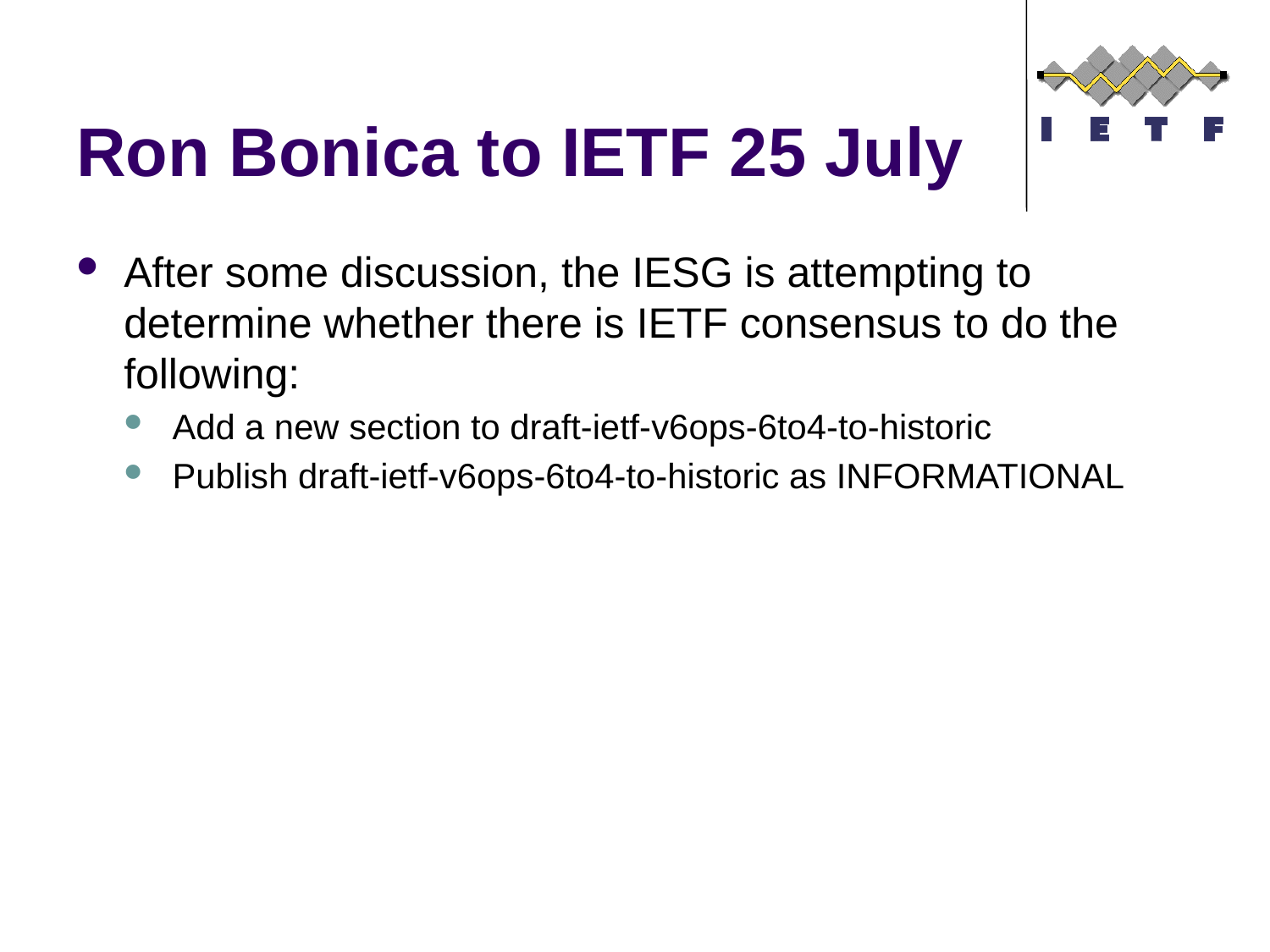

# Ron Bonica to IETF 25 July
After some discussion, the IESG is attempting to determine whether there is IETF consensus to do the following:
Add a new section to draft-ietf-v6ops-6to4-to-historic
Publish draft-ietf-v6ops-6to4-to-historic as INFORMATIONAL